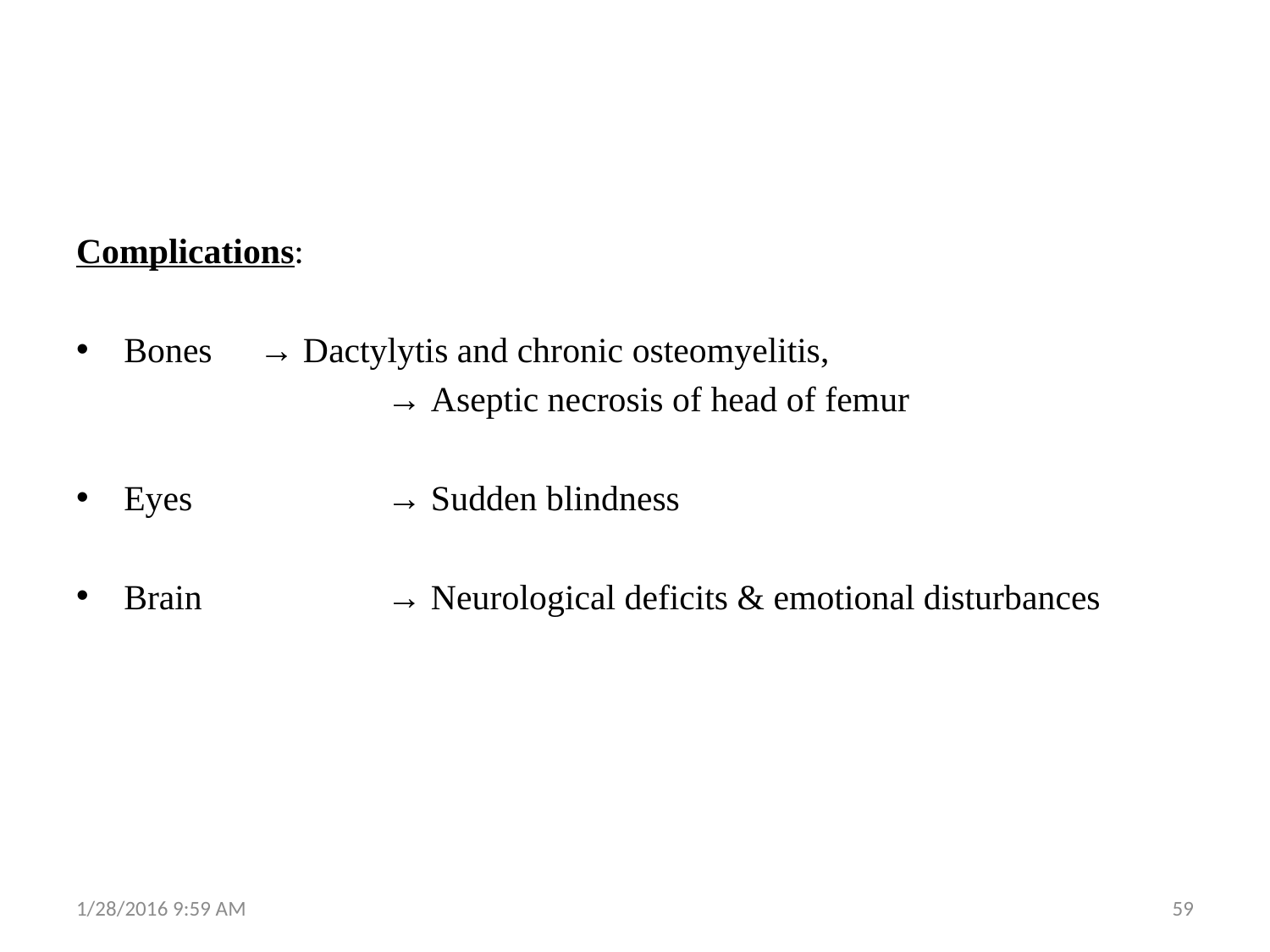

Complications:

Bones	 → Dactylytis and chronic osteomyelitis,
 			 → Aseptic necrosis of head of femur

Eyes		 → Sudden blindness

Brain		 → Neurological deficits & emotional disturbances

1/28/2016 9:59 AM
59